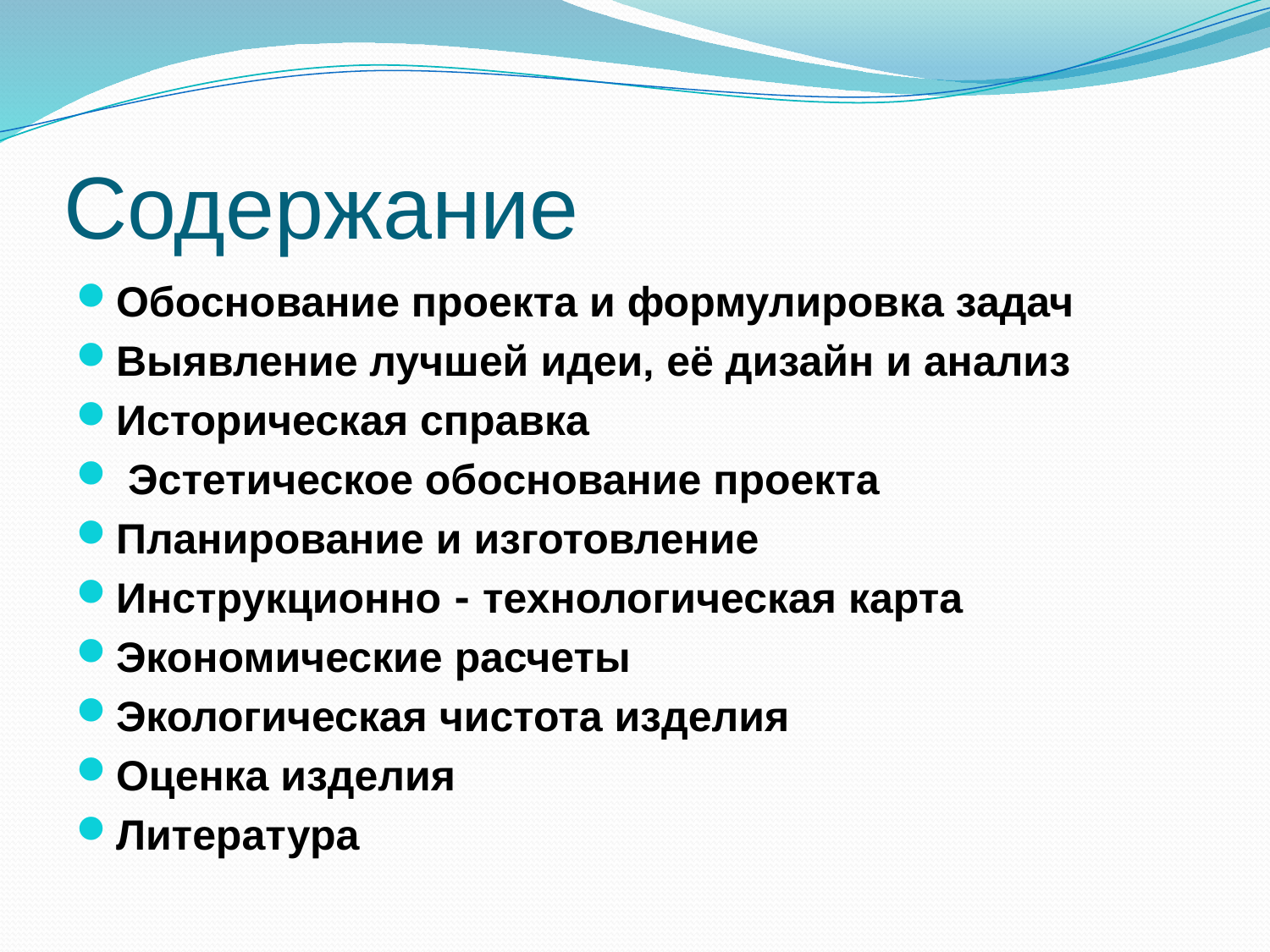

# Содержание
Обоснование проекта и формулировка задач
Выявление лучшей идеи, её дизайн и анализ
Историческая справка
 Эстетическое обоснование проекта
Планирование и изготовление
Инструкционно - технологическая карта
Экономические расчеты
Экологическая чистота изделия
Оценка изделия
Литература